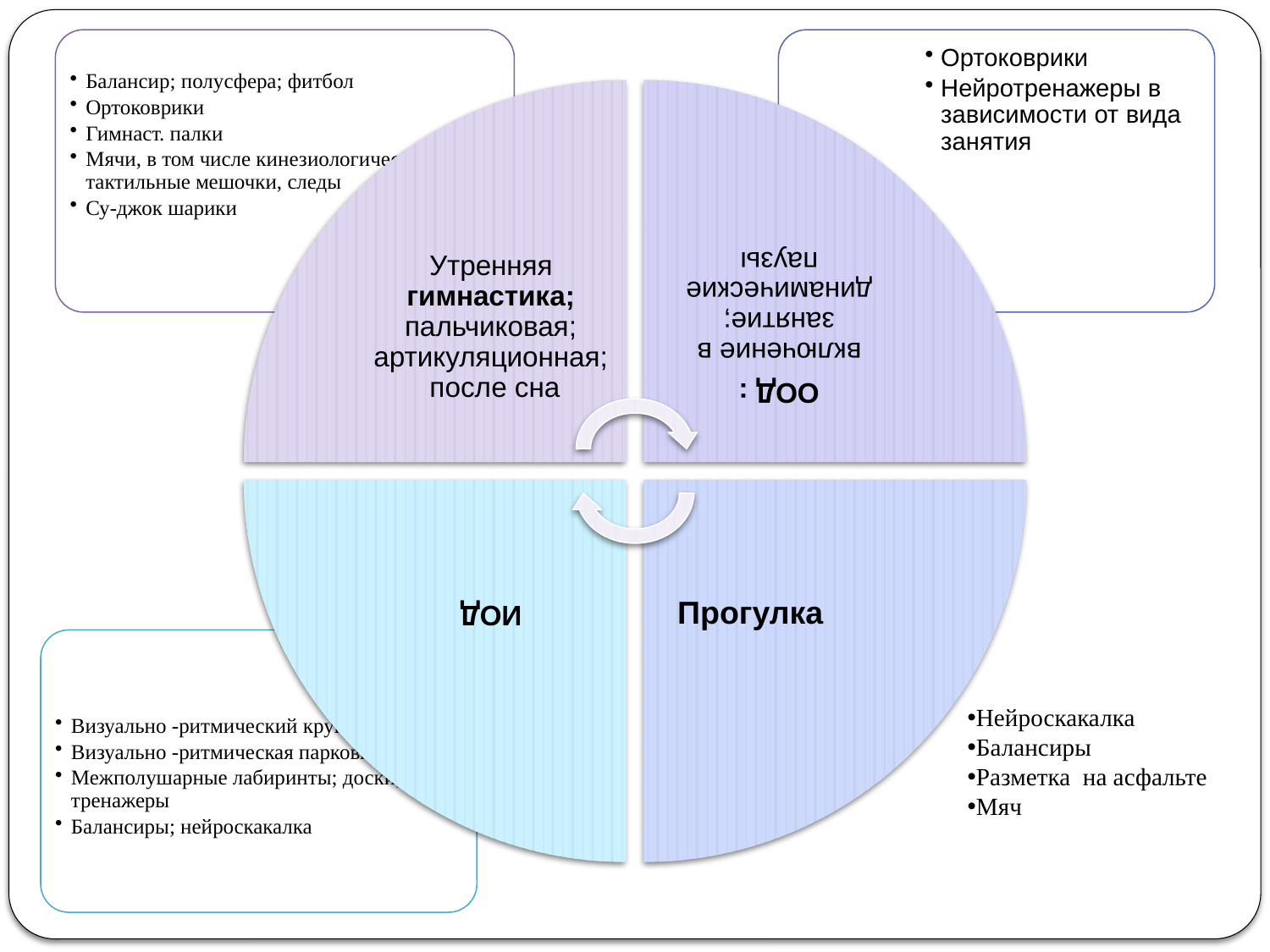

Визуально -ритмический круг
Визуально -ритмическая парковка
Межполушарные лабиринты; доски; тренажеры
Балансиры; нейроскакалка
Ортоковрики
Нейротренажеры в зависимости от вида занятия

Балансир; полусфера; фитбол
Ортоковрики
Гимнаст. палки
Мячи, в том числе кинезиологические, тактильные мешочки, следы
Су-джок шарики
Утренняя гимнастика; пальчиковая; артикуляционная;  после сна
ООД :
включение в занятие; динамические паузы

ИОД
Прогулка
Нейроскакалка
Балансиры
Разметка  на асфальте
Мяч